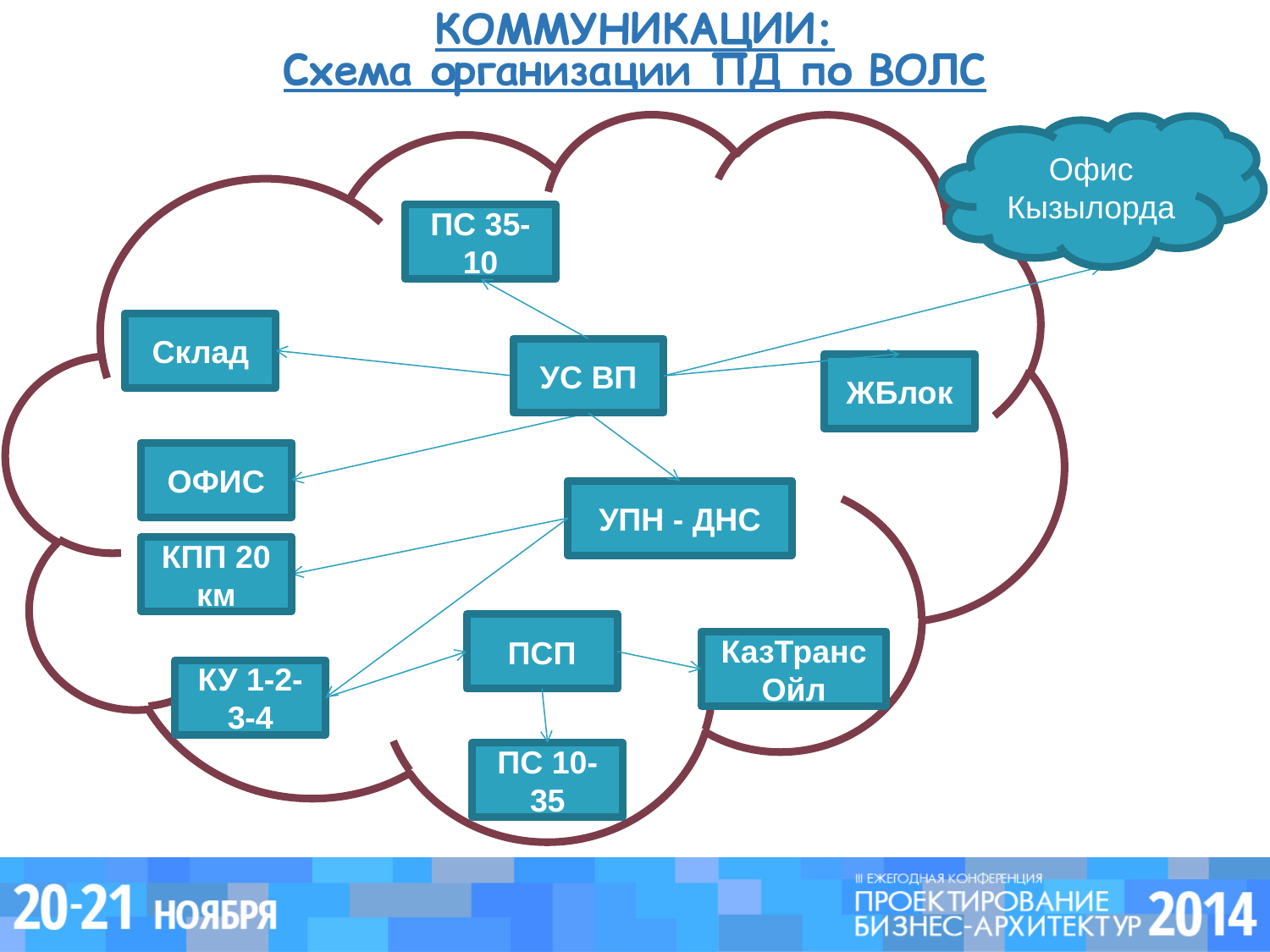

# КОММУНИКАЦИИ: Схема организации ПД по ВОЛС

Офис Кызылорда
ПС 35-10
Склад
УС ВП
ЖБлок
ОФИС
УПН - ДНС
КПП 20 км
ПСП
КазТрансОйл
КУ 1-2-3-4
ПС 10-35